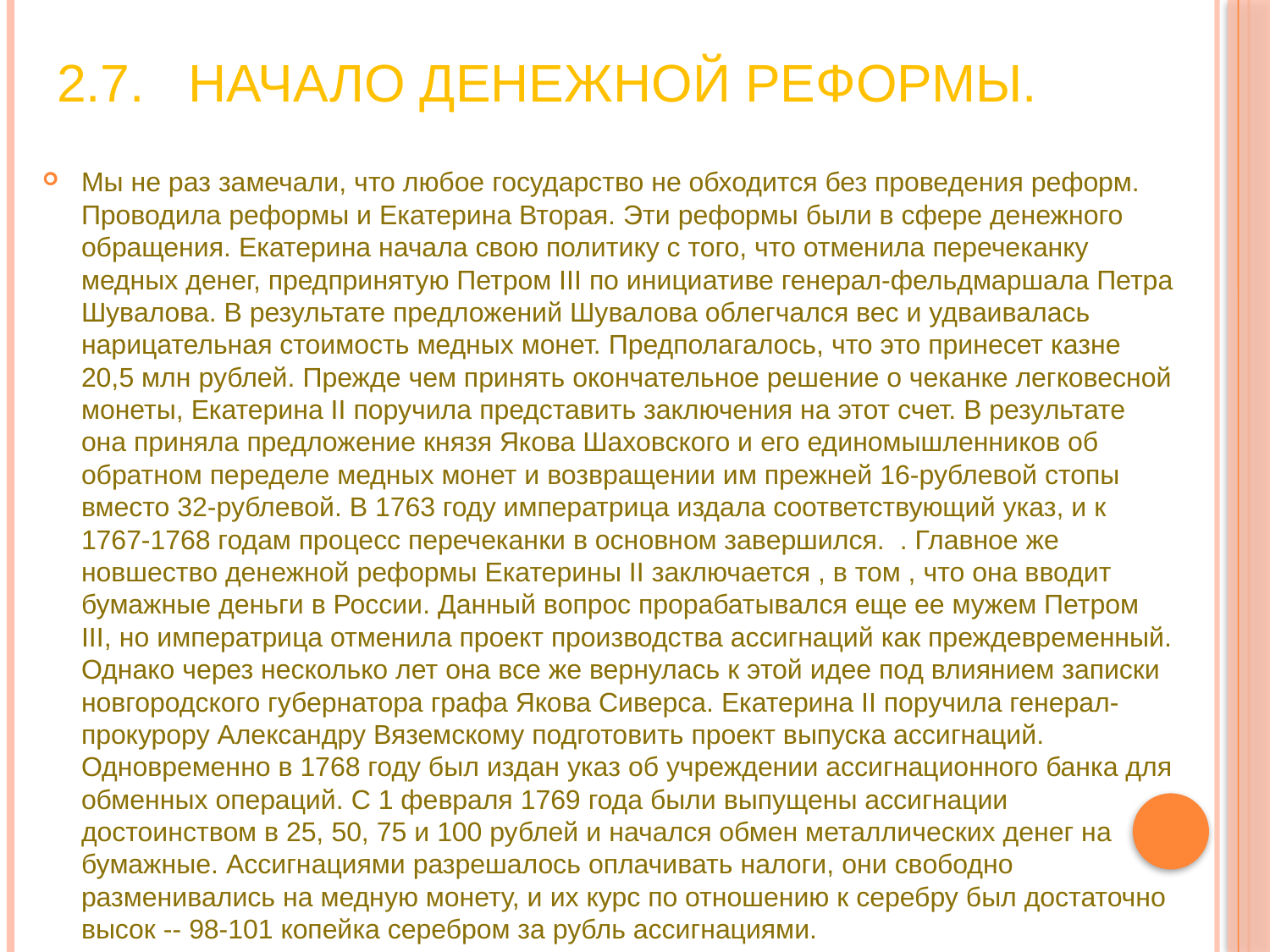

# 2.7.   Начало денежной реформы.
Мы не раз замечали, что любое государство не обходится без проведения реформ. Проводила реформы и Екатерина Вторая. Эти реформы были в сфере денежного обращения. Екатерина начала свою политику с того, что отменила перечеканку медных денег, предпринятую Петром III по инициативе генерал-фельдмаршала Петра Шувалова. В результате предложений Шувалова облегчался вес и удваивалась нарицательная стоимость медных монет. Предполагалось, что это принесет казне 20,5 млн рублей. Прежде чем принять окончательное решение о чеканке легковесной монеты, Екатерина II поручила представить заключения на этот счет. В результате она приняла предложение князя Якова Шаховского и его единомышленников об обратном переделе медных монет и возвращении им прежней 16-рублевой стопы вместо 32-рублевой. В 1763 году императрица издала соответствующий указ, и к 1767-1768 годам процесс перечеканки в основном завершился.  . Главное же новшество денежной реформы Екатерины II заключается , в том , что она вводит бумажные деньги в России. Данный вопрос прорабатывался еще ее мужем Петром III, но императрица отменила проект производства ассигнаций как преждевременный. Однако через несколько лет она все же вернулась к этой идее под влиянием записки новгородского губернатора графа Якова Сиверса. Екатерина II поручила генерал-прокурору Александру Вяземскому подготовить проект выпуска ассигнаций. Одновременно в 1768 году был издан указ об учреждении ассигнационного банка для обменных операций. С 1 февраля 1769 года были выпущены ассигнации достоинством в 25, 50, 75 и 100 рублей и начался обмен металлических денег на бумажные. Ассигнациями разрешалось оплачивать налоги, они свободно разменивались на медную монету, и их курс по отношению к серебру был достаточно высок -- 98-101 копейка серебром за рубль ассигнациями.